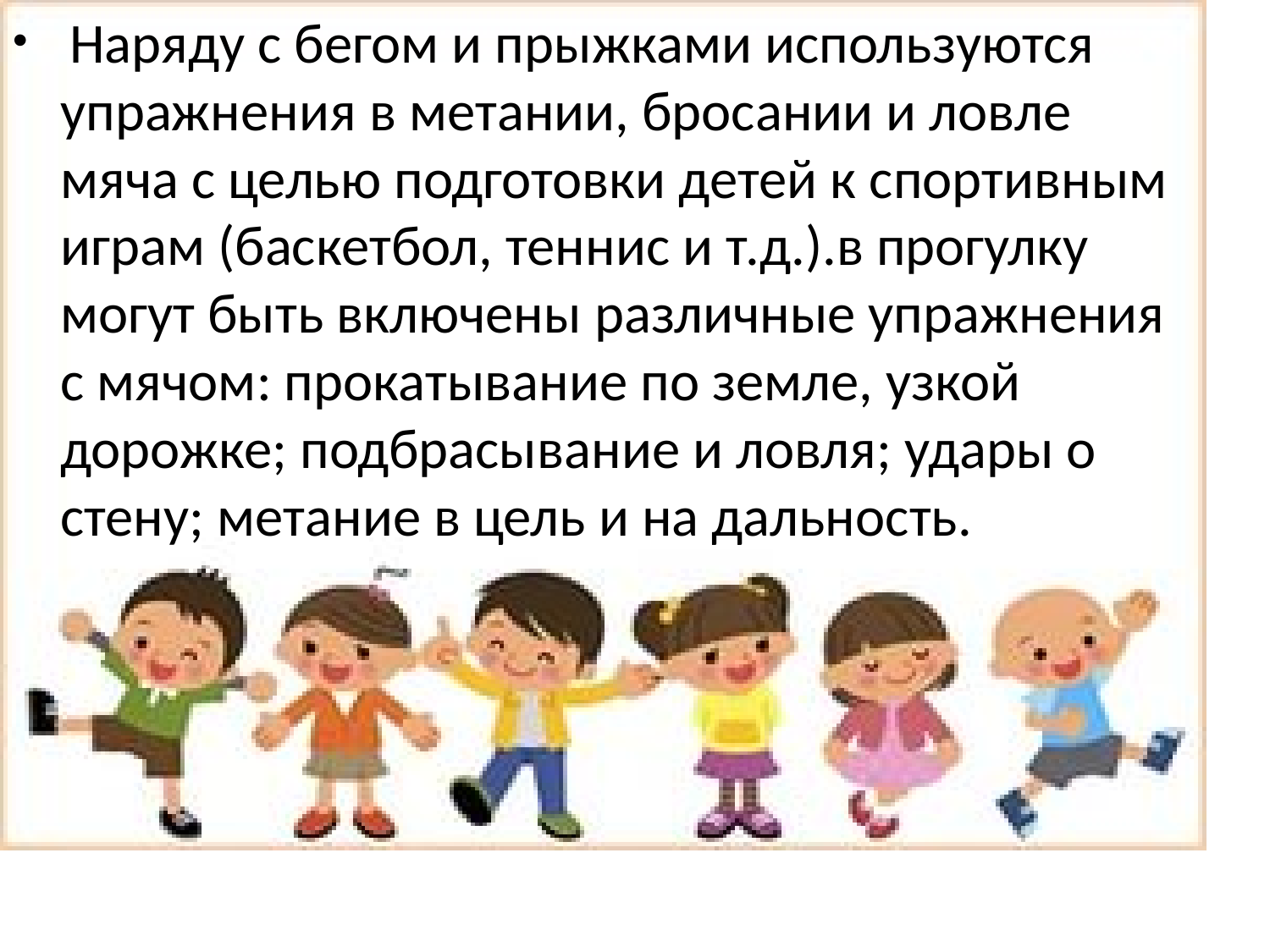

Наряду с бегом и прыжками используются упражнения в метании, бросании и ловле мяча с целью подготовки детей к спортивным играм (баскетбол, теннис и т.д.).в прогулку могут быть включены различные упражнения с мячом: прокатывание по земле, узкой дорожке; подбрасывание и ловля; удары о стену; метание в цель и на дальность.

#